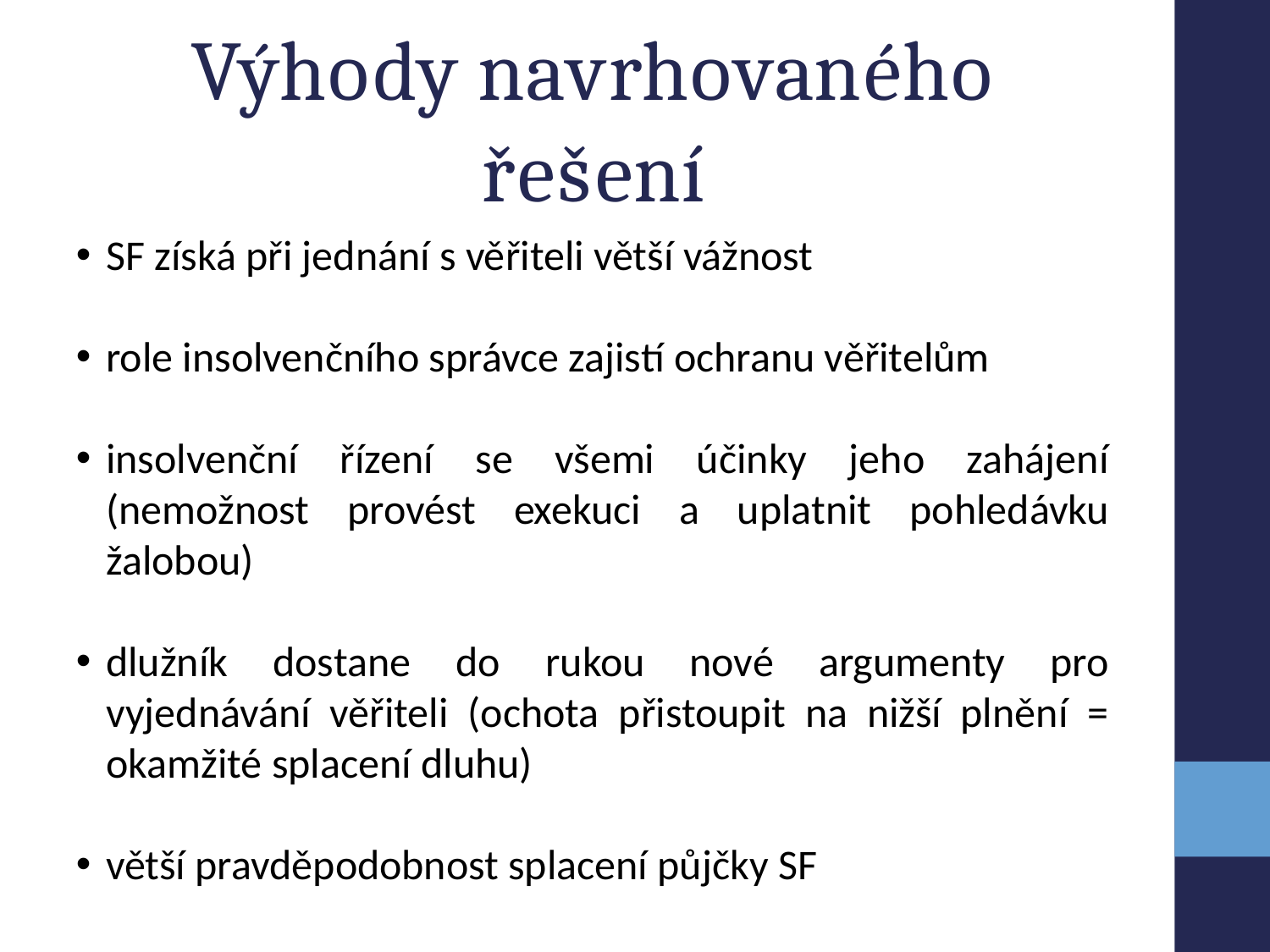

Výhody navrhovaného řešení
SF získá při jednání s věřiteli větší vážnost

role insolvenčního správce zajistí ochranu věřitelům

insolvenční řízení se všemi účinky jeho zahájení (nemožnost provést exekuci a uplatnit pohledávku žalobou)

dlužník dostane do rukou nové argumenty pro vyjednávání věřiteli (ochota přistoupit na nižší plnění = okamžité splacení dluhu)

větší pravděpodobnost splacení půjčky SF